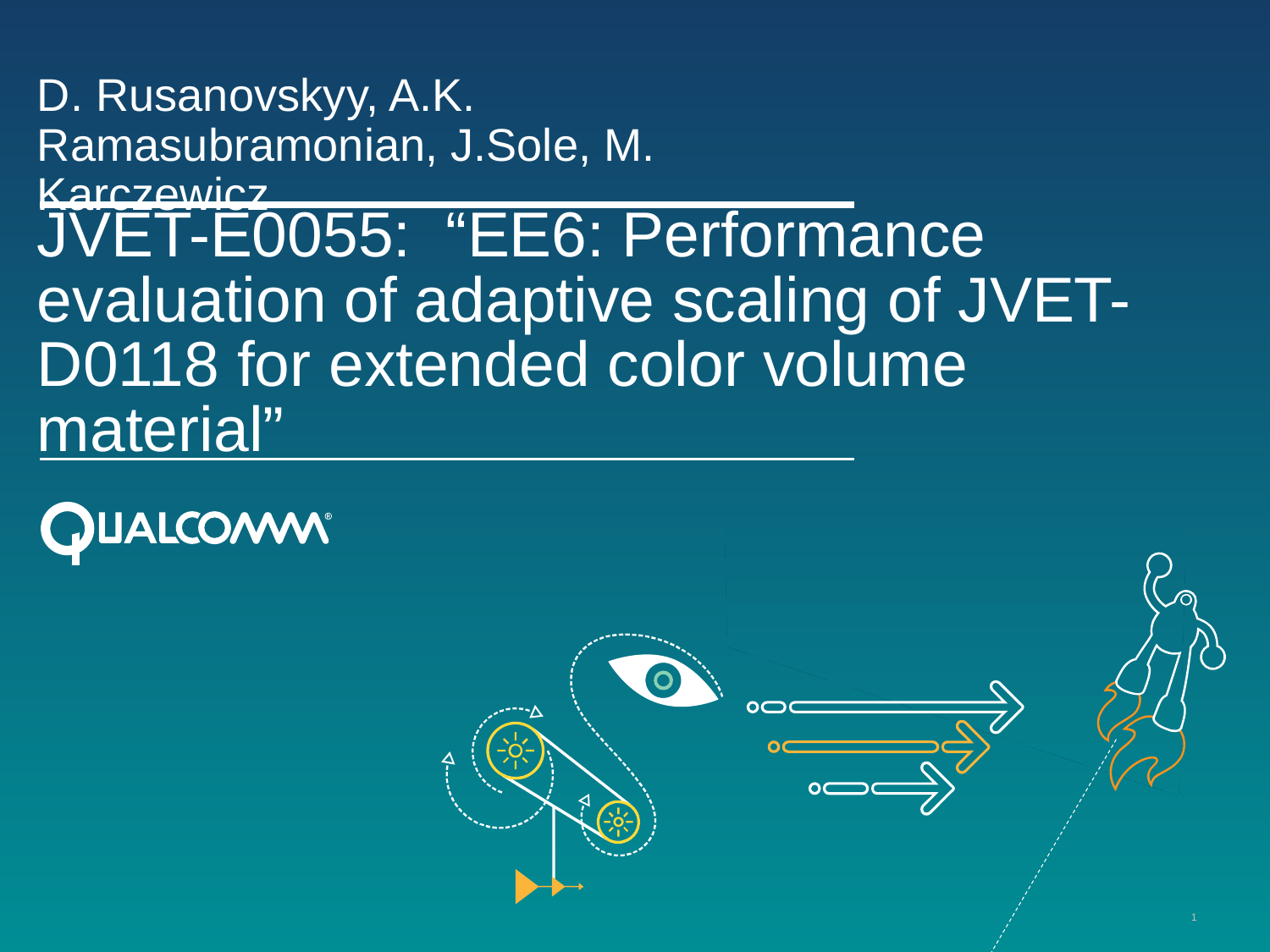

D. Rusanovskyy, A.K. Ramasubramonian, J.Sole, M. Karczewicz
# JVET-E0055:  “EE6: Performance evaluation of adaptive scaling of JVET-D0118 for extended color volume material”